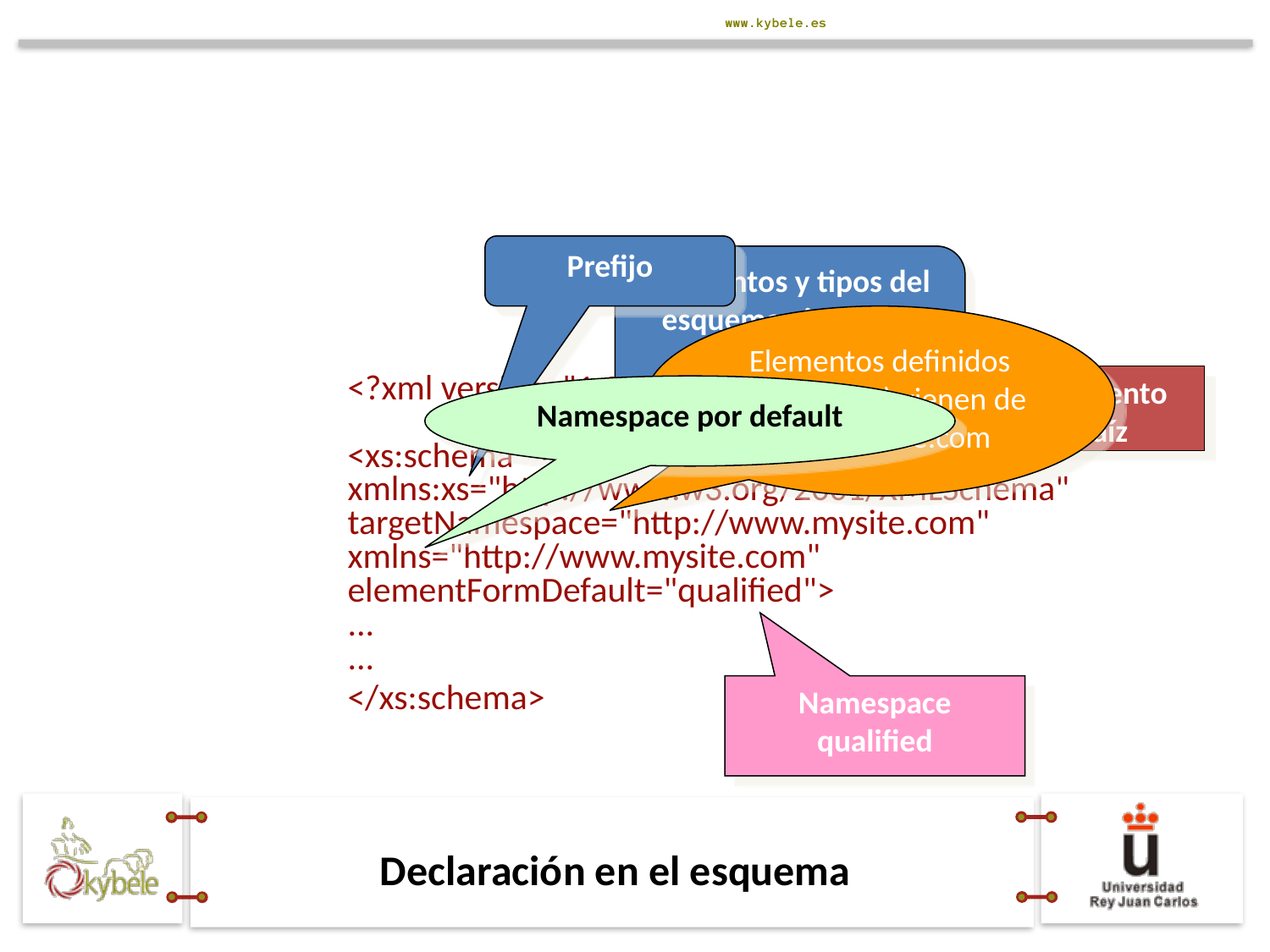

Prefijo
Elementos y tipos del esquema vienen de www.w3.org/...
Elementos definidos (to, from, …) vienen de www.mysite.com
<?xml version="1.0"?>
<xs:schema xmlns:xs="http://www.w3.org/2001/XMLSchema"
targetNamespace="http://www.mysite.com"
xmlns="http://www.mysite.com"
elementFormDefault="qualified">
...
...
</xs:schema>
Elemento raíz
Namespace por default
Namespace qualified
# Declaración en el esquema